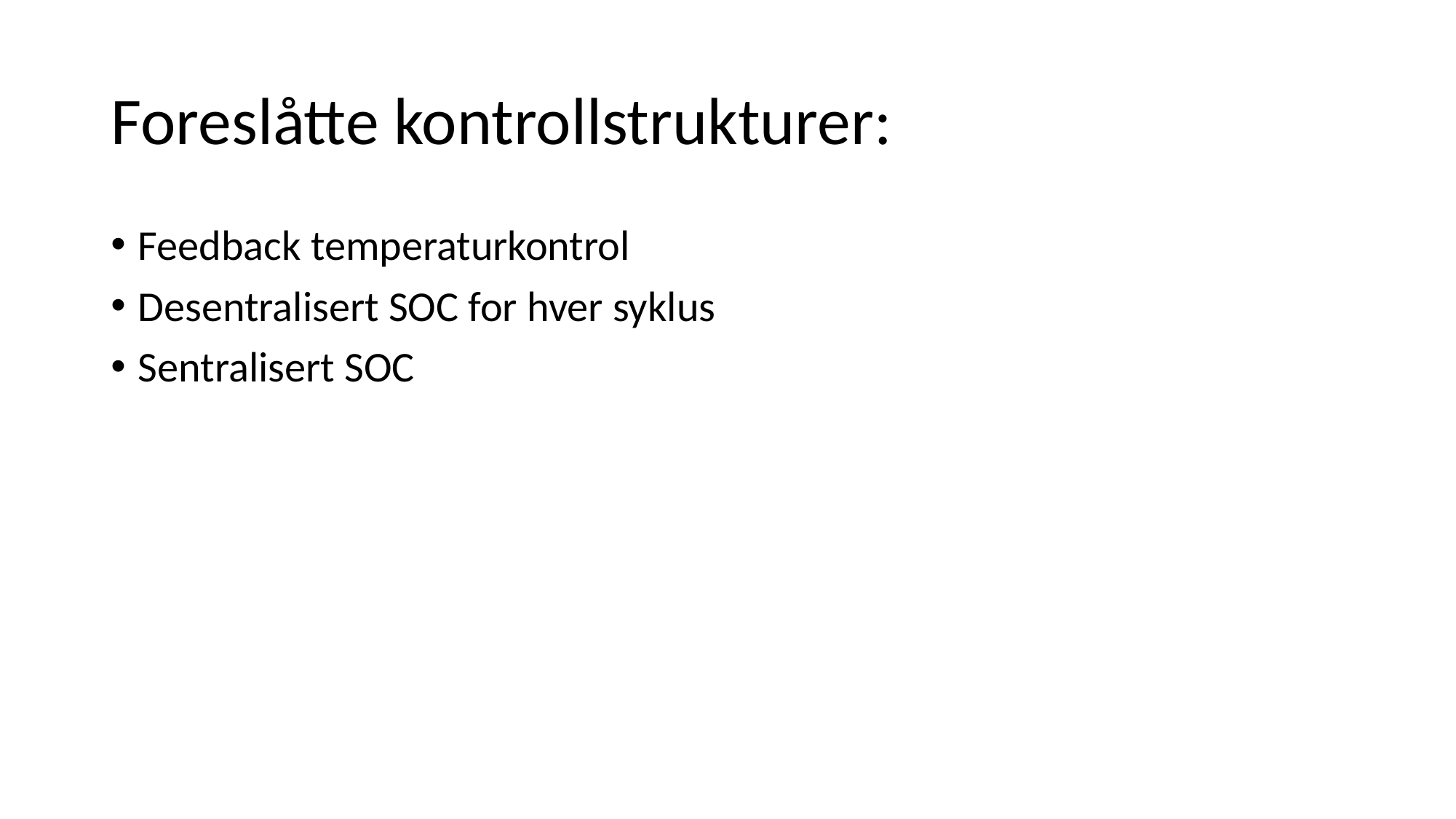

# Foreslåtte kontrollstrukturer:
Feedback temperaturkontrol
Desentralisert SOC for hver syklus
Sentralisert SOC